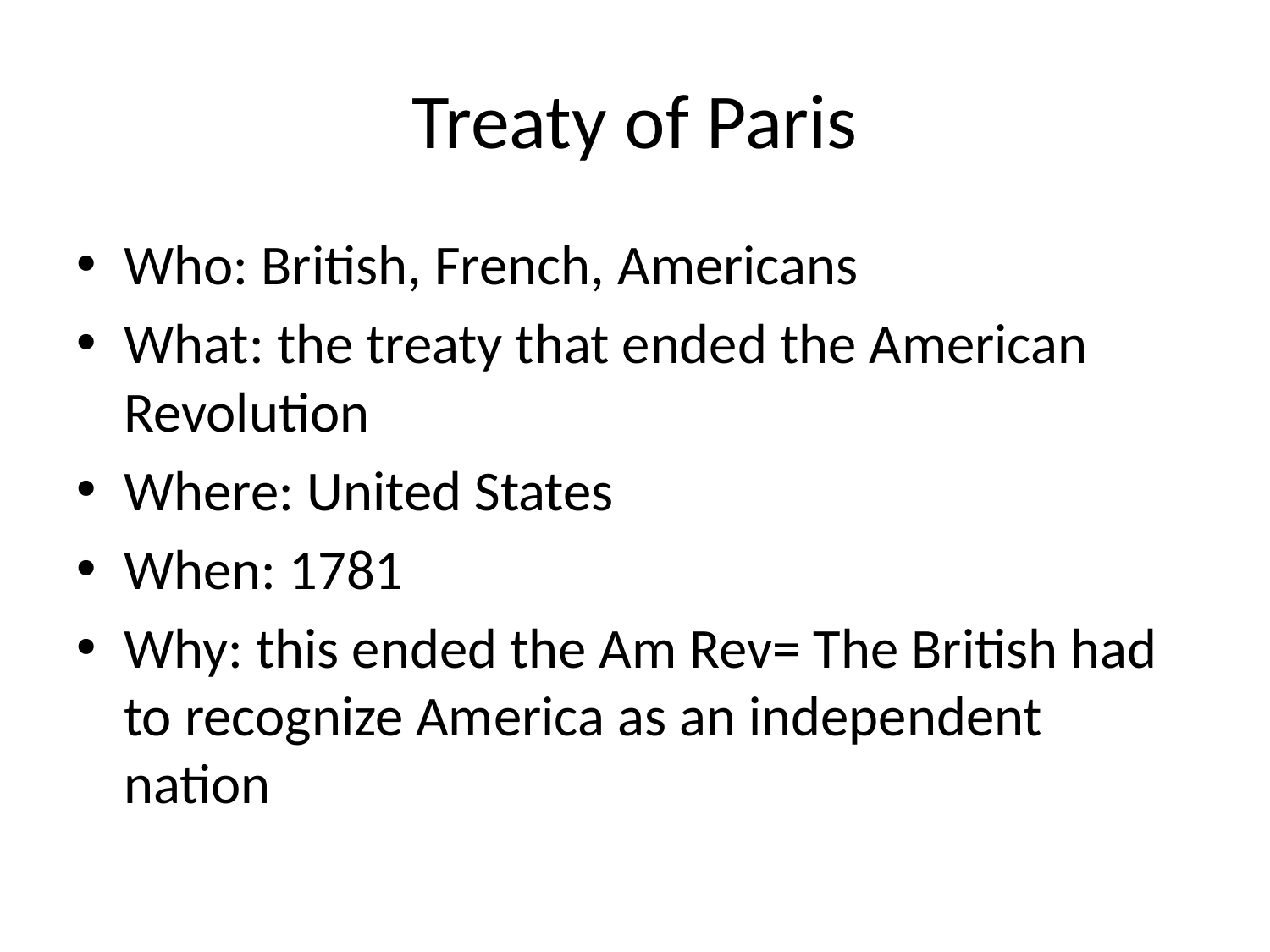

# Treaty of Paris
Who: British, French, Americans
What: the treaty that ended the American Revolution
Where: United States
When: 1781
Why: this ended the Am Rev= The British had to recognize America as an independent nation